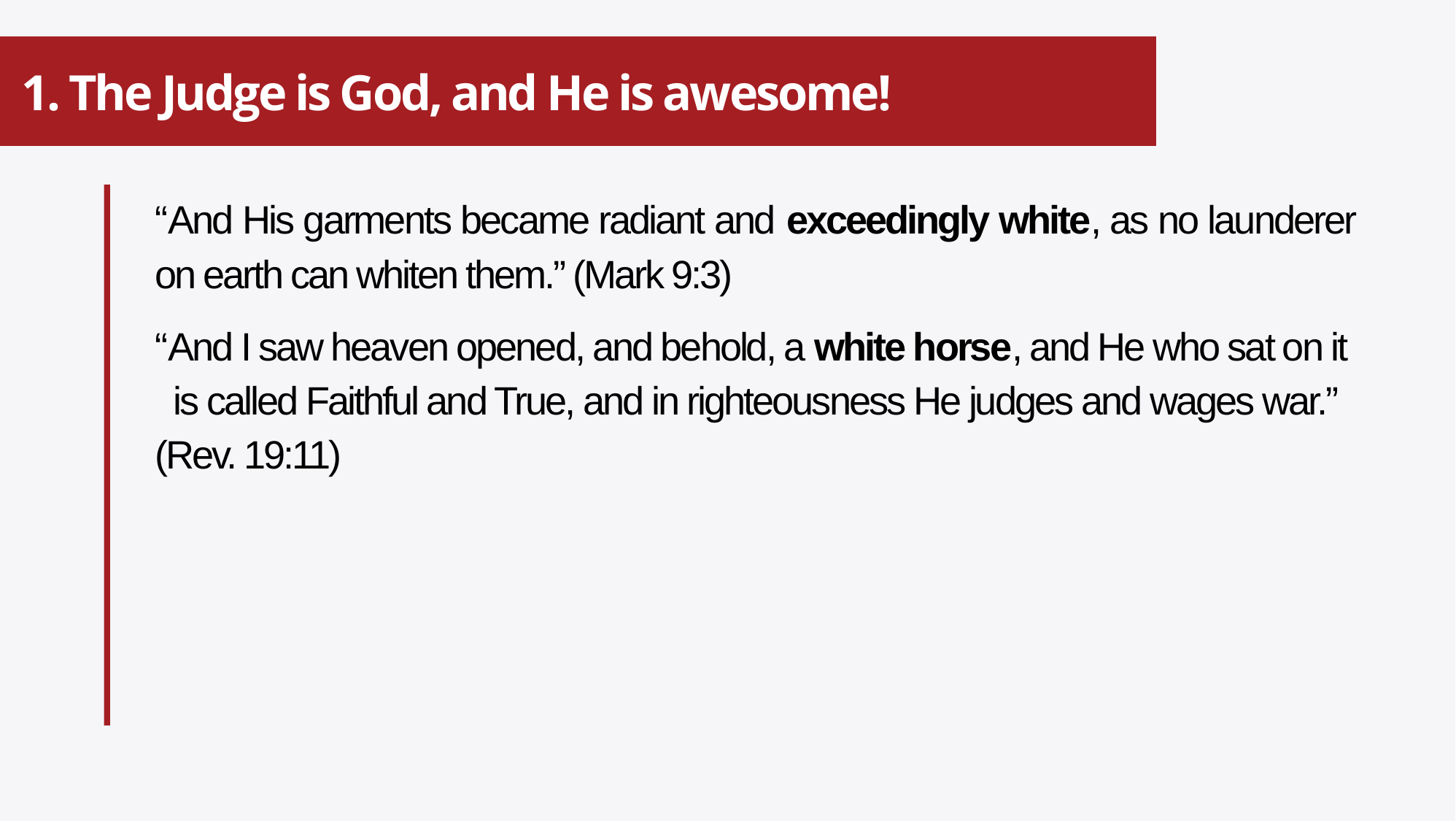

# 1. The Judge is God, and He is awesome!
“And His garments became radiant and exceedingly white, as no launderer on earth can whiten them.” (Mark 9:3)
“And I saw heaven opened, and behold, a white horse, and He who sat on it    is called Faithful and True, and in righteousness He judges and wages war.”   (Rev. 19:11)